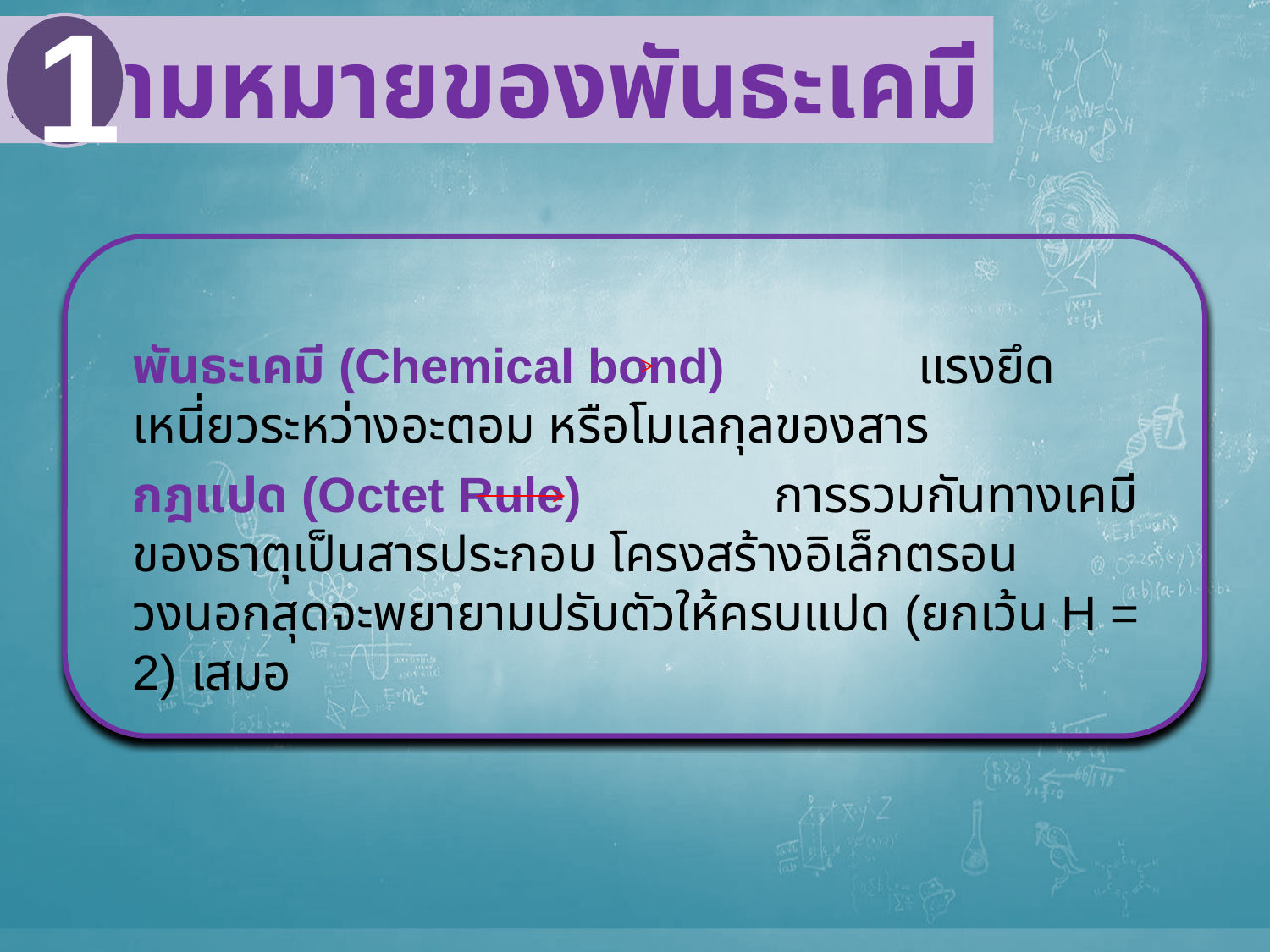

1
  ความหมายของพันธะเคมี

พันธะเคมี (Chemical bond)              แรงยึดเหนี่ยวระหว่างอะตอม หรือโมเลกุลของสาร
กฎแปด (Octet Rule)              การรวมกันทางเคมีของธาตุเป็นสารประกอบ โครงสร้างอิเล็กตรอนวงนอกสุดจะพยายามปรับตัวให้ครบแปด (ยกเว้น H = 2) เสมอ